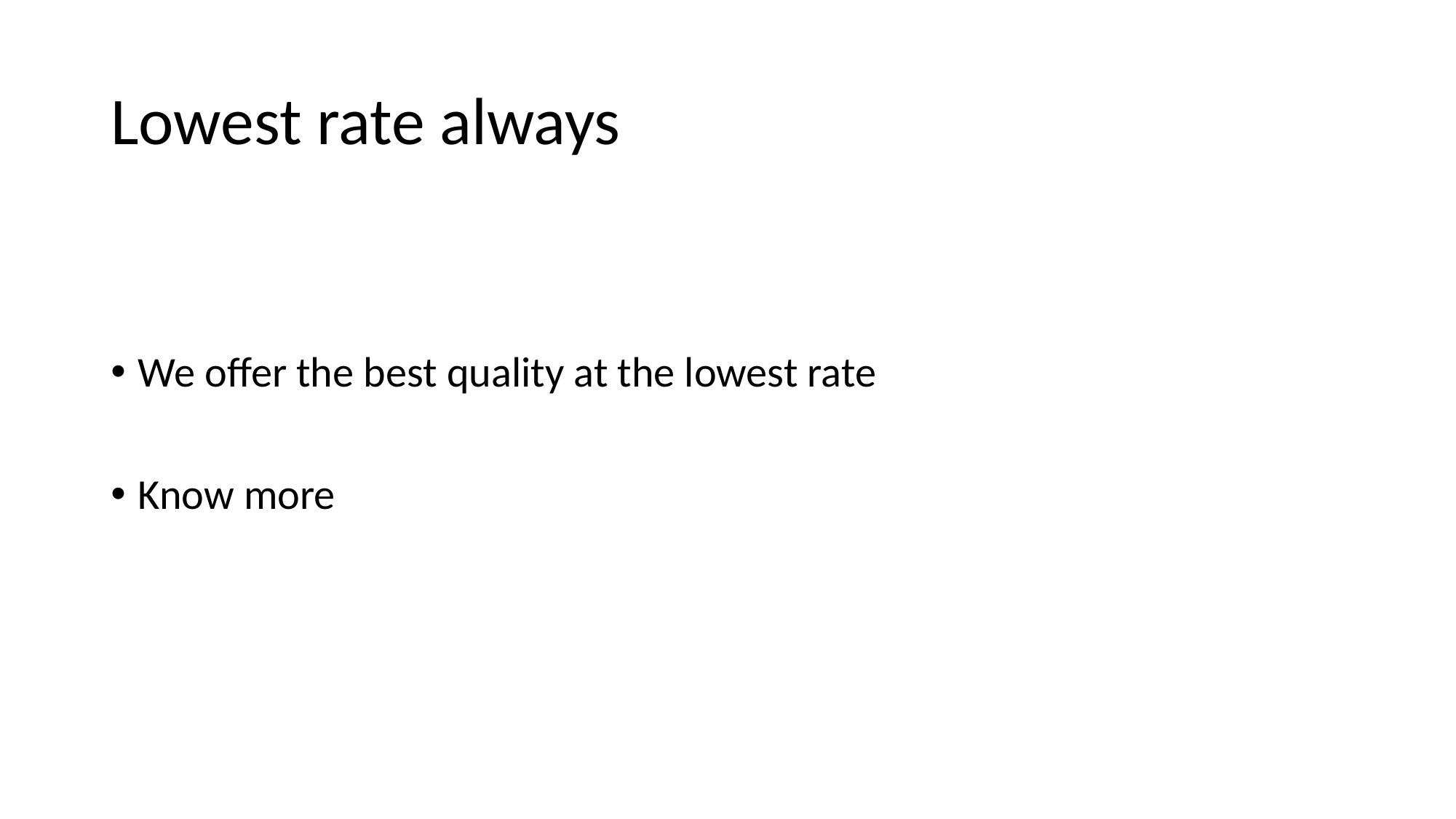

# Lowest rate always

We offer the best quality at the lowest rate

Know more